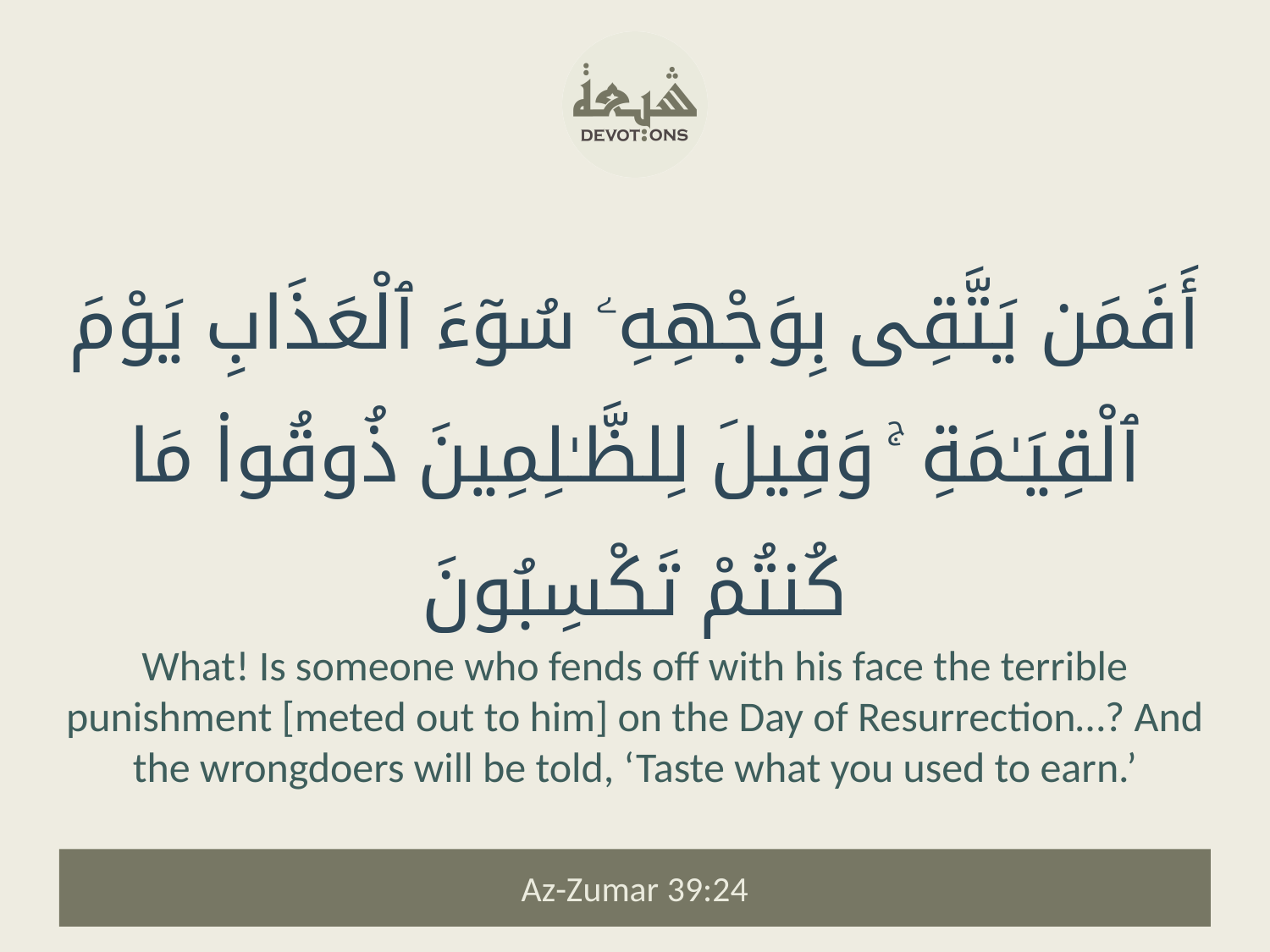

أَفَمَن يَتَّقِى بِوَجْهِهِۦ سُوٓءَ ٱلْعَذَابِ يَوْمَ ٱلْقِيَـٰمَةِ ۚ وَقِيلَ لِلظَّـٰلِمِينَ ذُوقُوا۟ مَا كُنتُمْ تَكْسِبُونَ
What! Is someone who fends off with his face the terrible punishment [meted out to him] on the Day of Resurrection…? And the wrongdoers will be told, ‘Taste what you used to earn.’
Az-Zumar 39:24